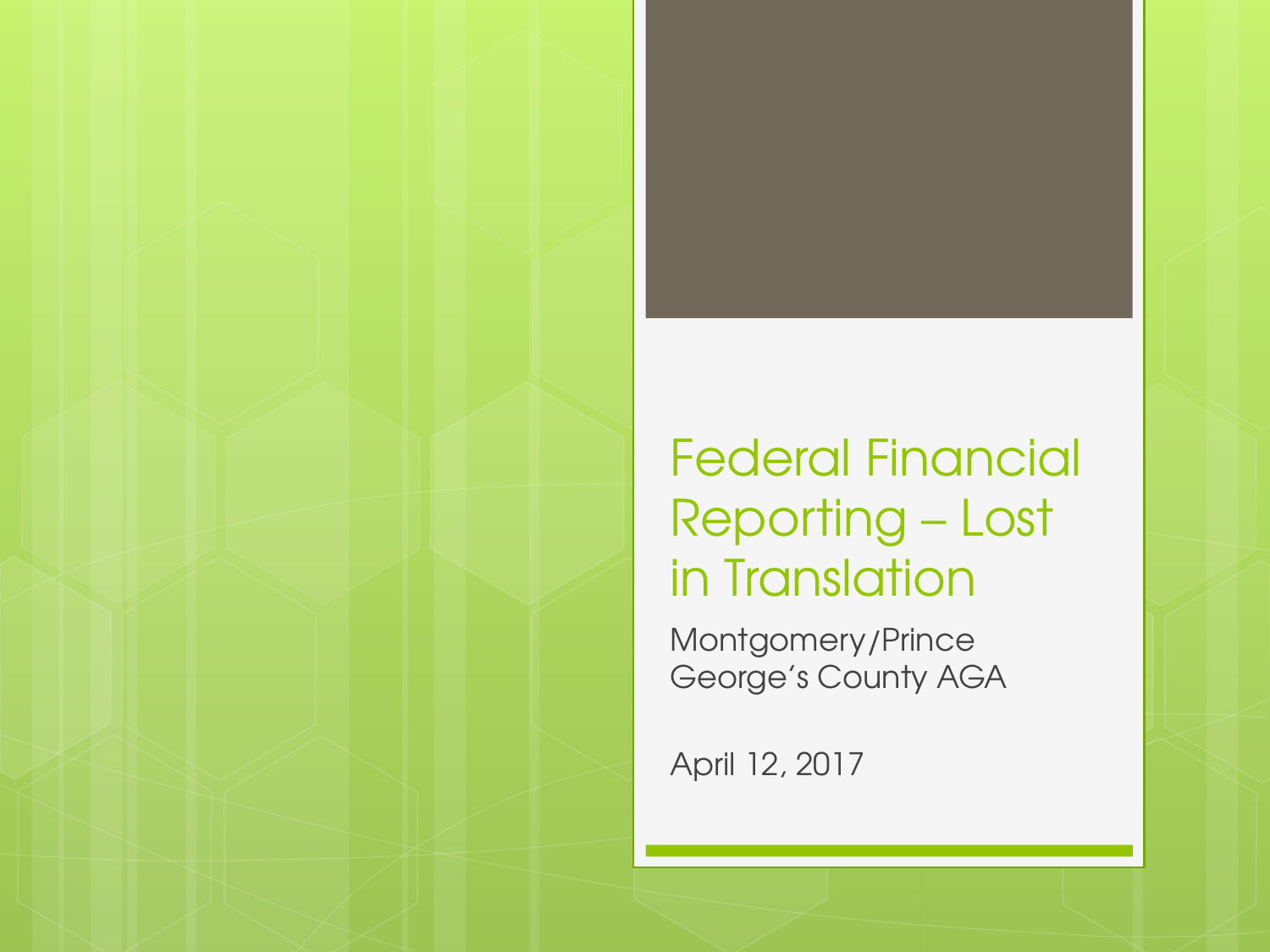

# Federal Financial Reporting – Lost in Translation
Montgomery/Prince George’s County AGA

April 12, 2017